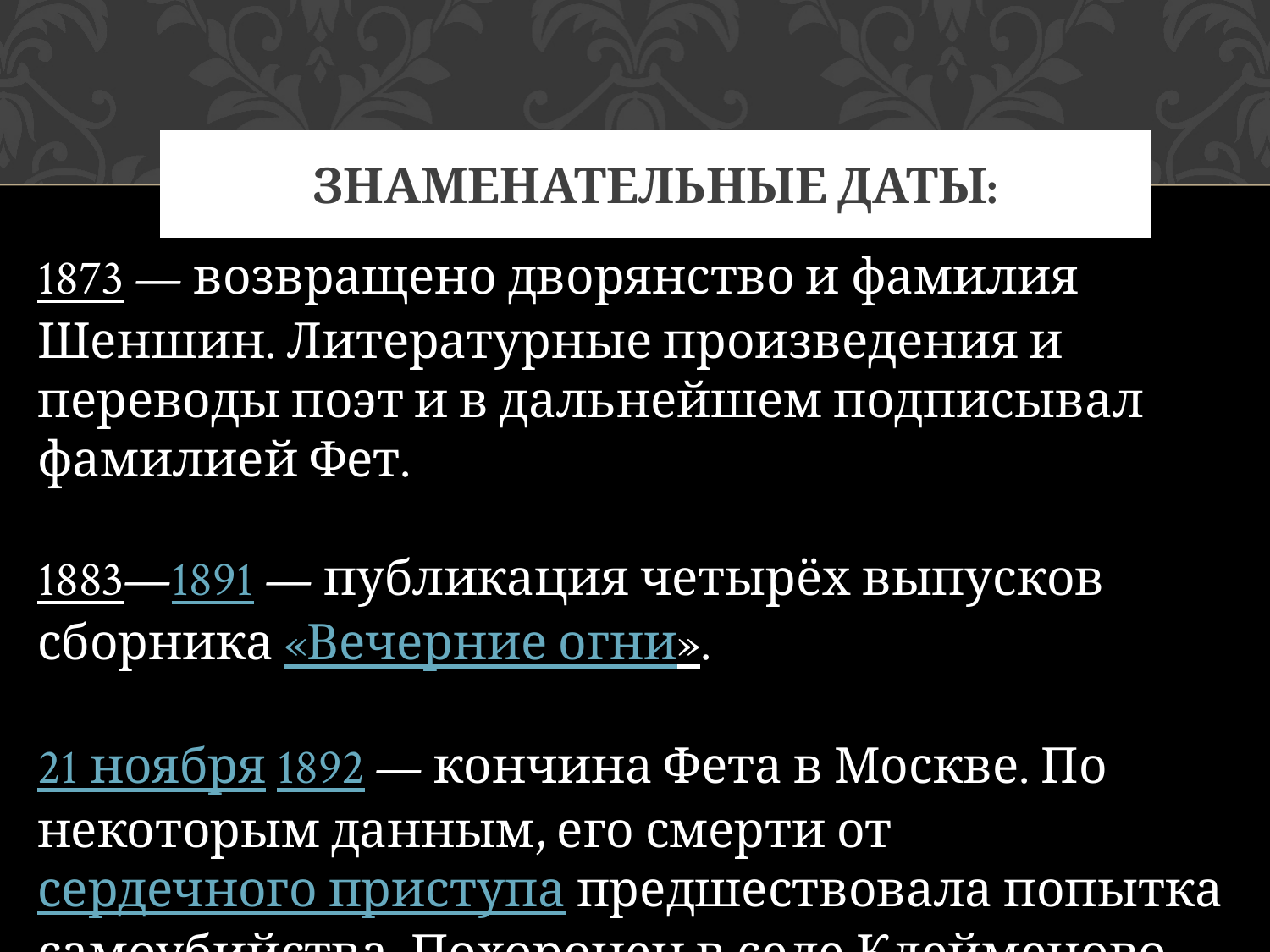

# Знаменательные даты:
1873 — возвращено дворянство и фамилия Шеншин. Литературные произведения и переводы поэт и в дальнейшем подписывал фамилией Фет.

1883—1891 — публикация четырёх выпусков сборника «Вечерние огни».

21 ноября 1892 — кончина Фета в Москве. По некоторым данным, его смерти от сердечного приступа предшествовала попытка самоубийства. Похоронен в селе Клейменово, родовом имении Шеншиных.